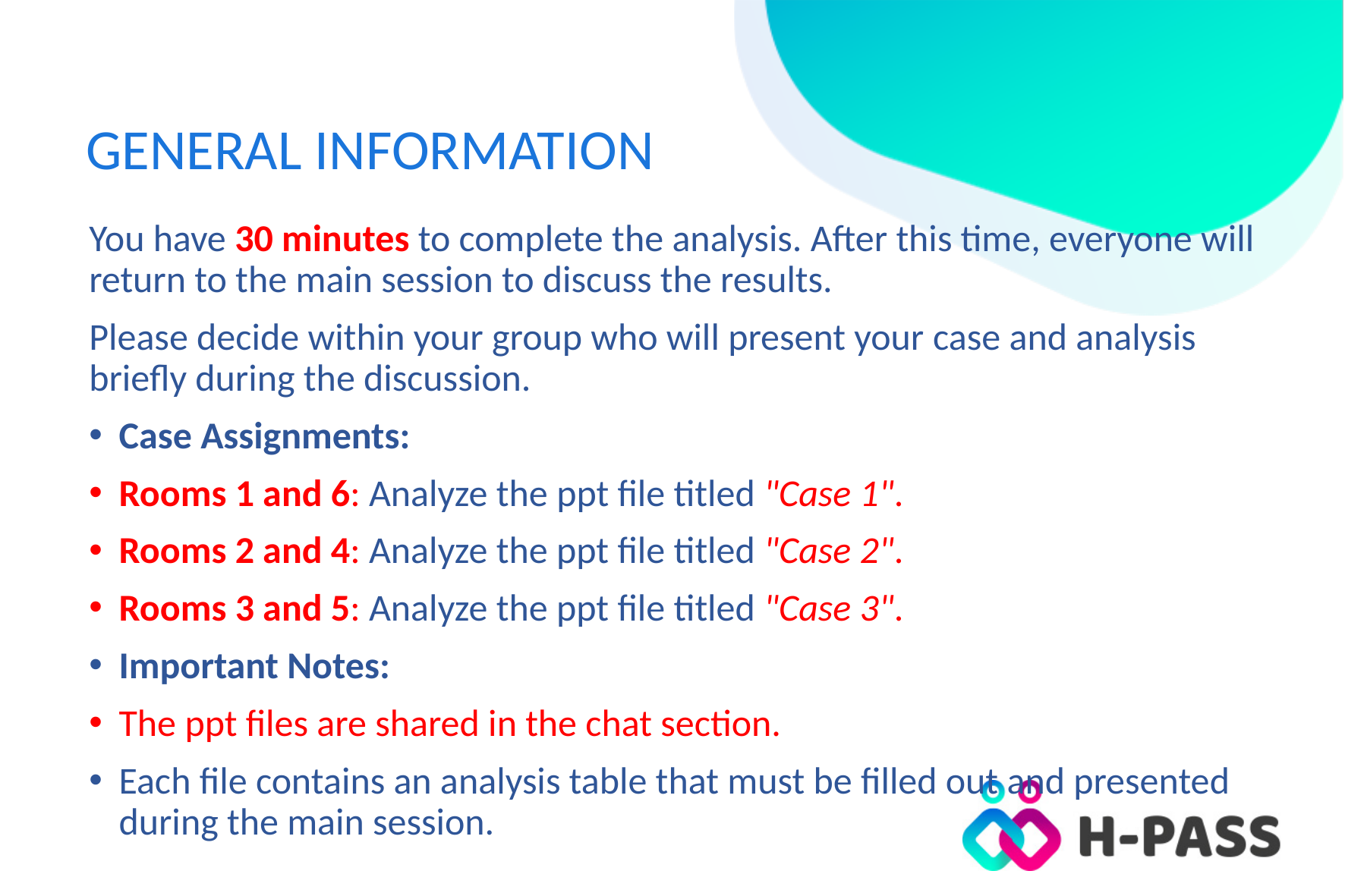

# GENERAL INFORMATION
You have 30 minutes to complete the analysis. After this time, everyone will return to the main session to discuss the results.
Please decide within your group who will present your case and analysis briefly during the discussion.
Case Assignments:
Rooms 1 and 6: Analyze the ppt file titled "Case 1".
Rooms 2 and 4: Analyze the ppt file titled "Case 2".
Rooms 3 and 5: Analyze the ppt file titled "Case 3".
Important Notes:
The ppt files are shared in the chat section.
Each file contains an analysis table that must be filled out and presented during the main session.